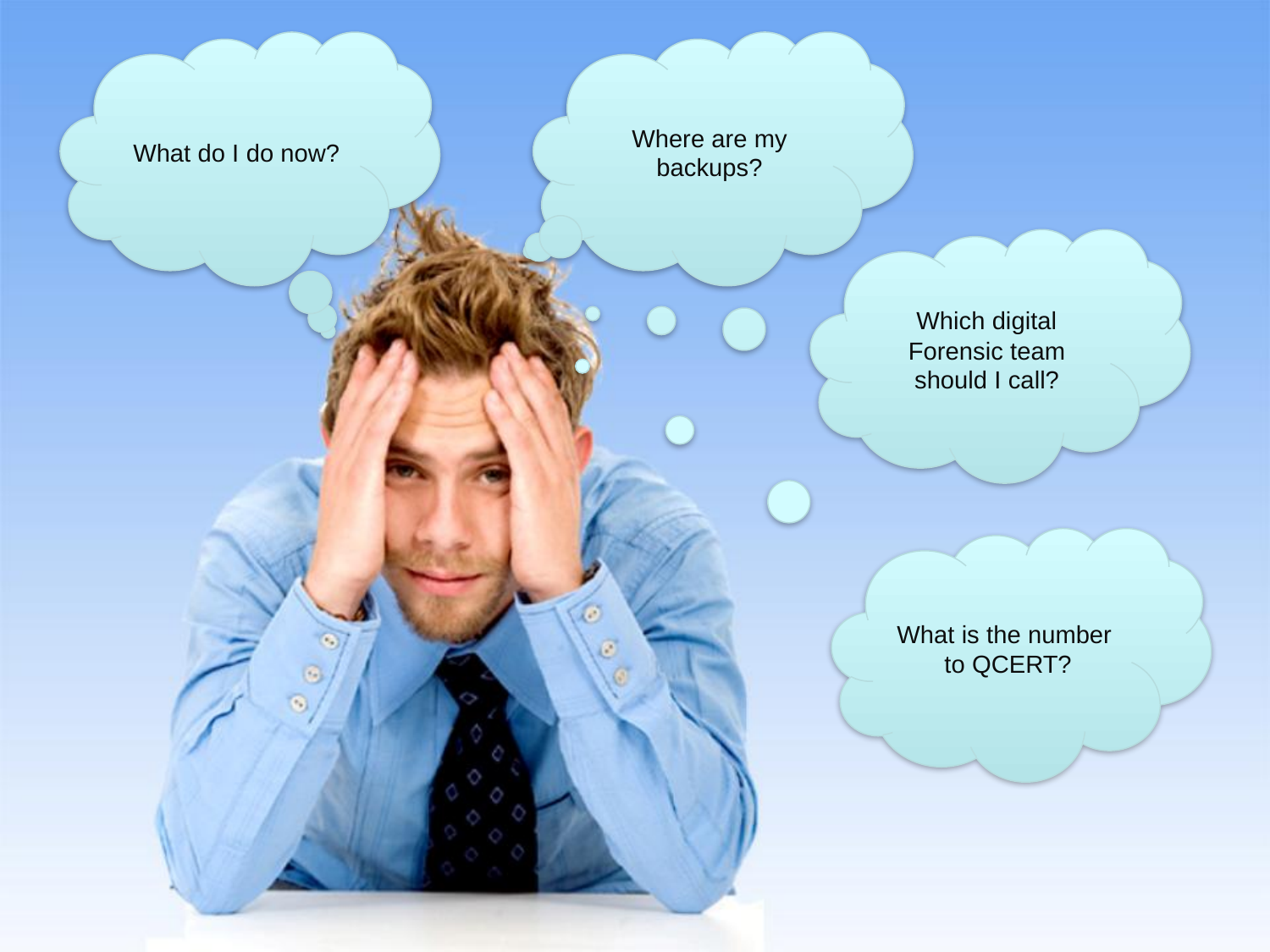

What do I do now?
Where are my backups?
Which digital Forensic team should I call?
What is the number  to QCERT?